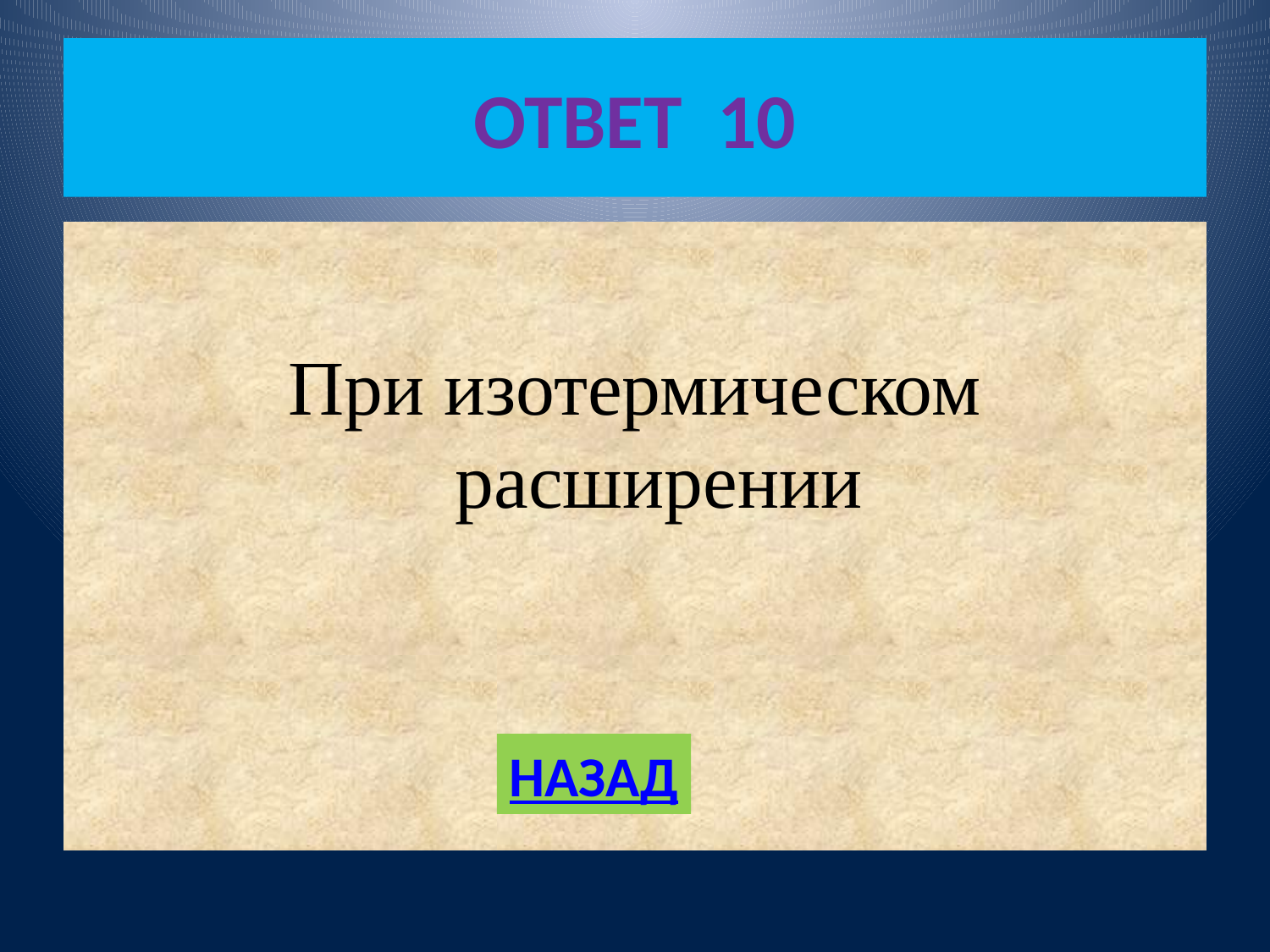

# ОТВЕТ  10

При изотермическом расширении

НАЗАД